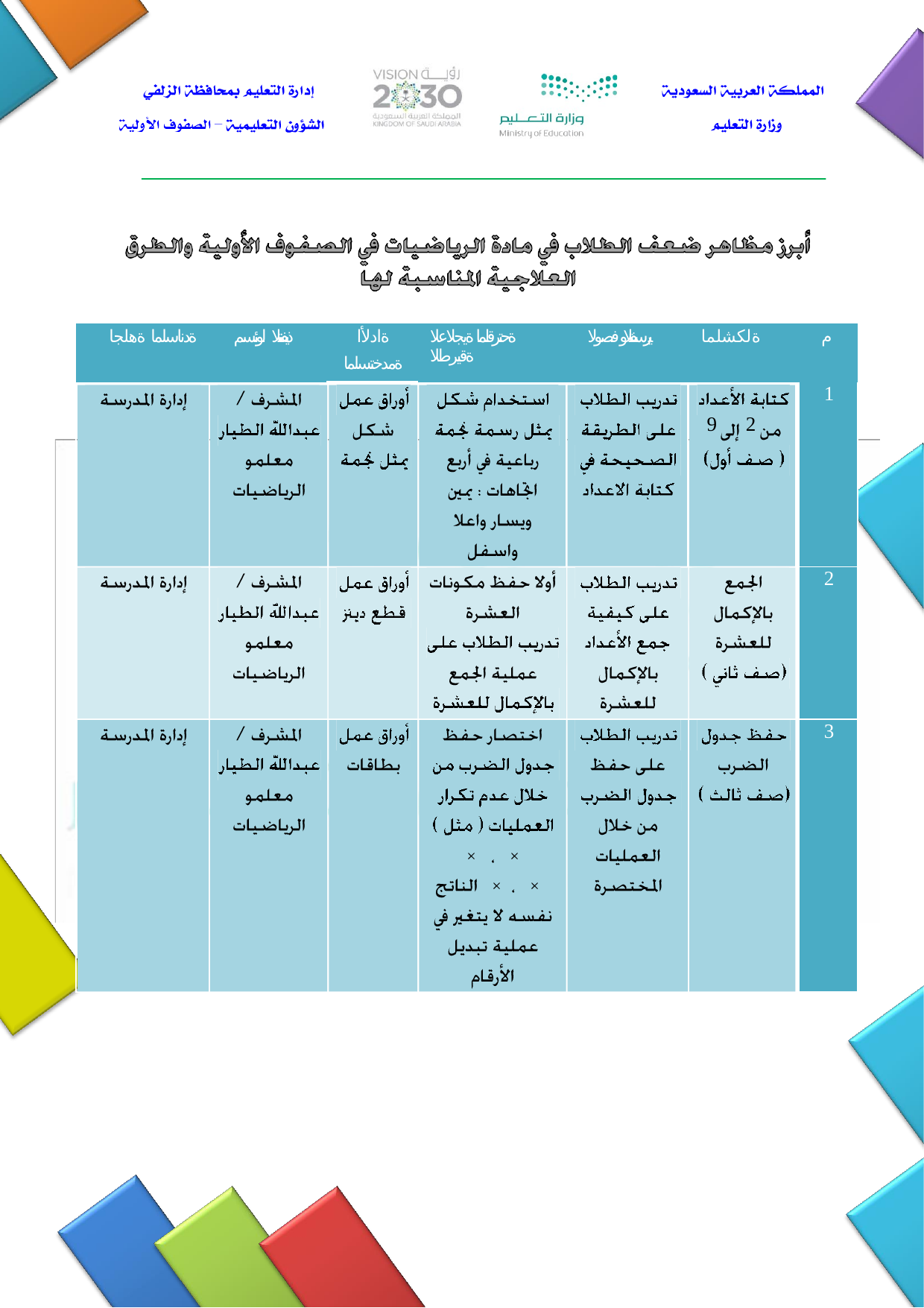

| ةدناسلما ةهلجا | ذيفنتلا لوئسم | ةادلأا ةمدختسلما | ةحترقلما ةيجلاعلا ةقيرطلا | يرسفتلاو فصولا | ةلكشلما | م |
| --- | --- | --- | --- | --- | --- | --- |
|  |  |  |  |  | 9 2 | 1 |
|  |  |  |  |  |  | 2 |
|  |  |  | 2 9 9 2 7 8 8 7 |  |  | 3 |